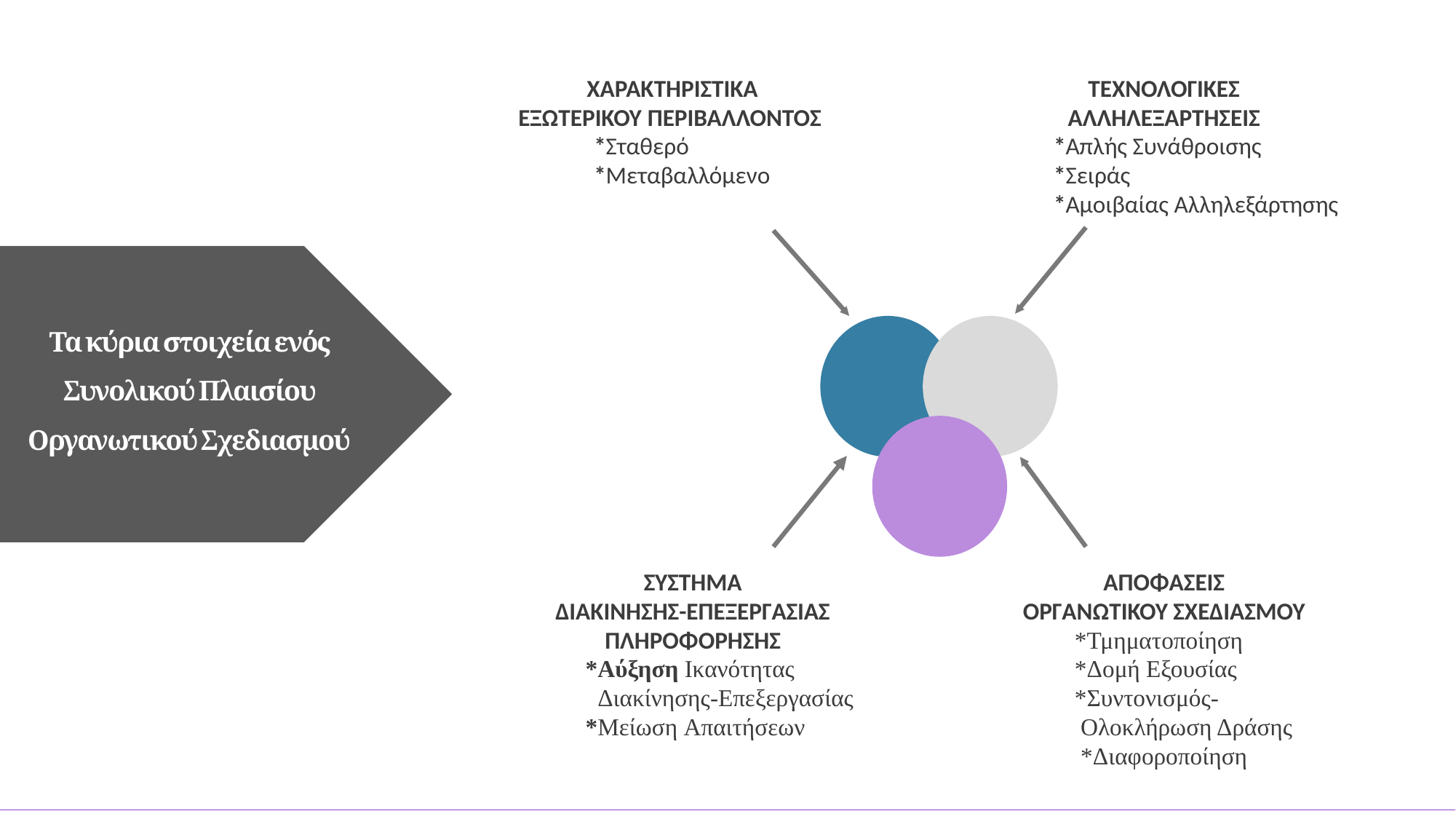

ΤΕΧΝΟΛΟΓΙΚΕΣ
ΑΛΛΗΛΕΞΑΡΤΗΣΕΙΣ
                *Απλής Συνάθροισης
                *Σειράς
                *Αμοιβαίας Αλληλεξάρτησης

 ΧΑΡΑΚΤΗΡΙΣΤΙΚΑ
ΕΞΩΤΕΡΙΚΟΥ ΠΕΡΙΒΑΛΛΟΝΤΟΣ
                 *Σταθερό
                 *Μεταβαλλόμενο

Τα κύρια στοιχεία ενός Συνολικού Πλαισίου Οργανωτικού Σχεδιασμού

ΣΥΣΤΗΜΑ
ΔΙΑΚΙΝΗΣΗΣ-ΕΠΕΞΕΡΓΑΣΙΑΣ
ΠΛΗΡΟΦΟΡΗΣΗΣ
         *Αύξηση Ικανότητας
           Διακίνησης-Επεξεργασίας
         *Μείωση Απαιτήσεων

ΑΠΟΦΑΣΕΙΣ
ΟΡΓΑΝΩΤΙΚΟΥ ΣΧΕΔΙΑΣΜΟΥ
            *Τμηματοποίηση
            *Δομή Εξουσίας
            *Συντονισμός-
             Ολοκλήρωση Δράσης
             *Διαφοροποίηση